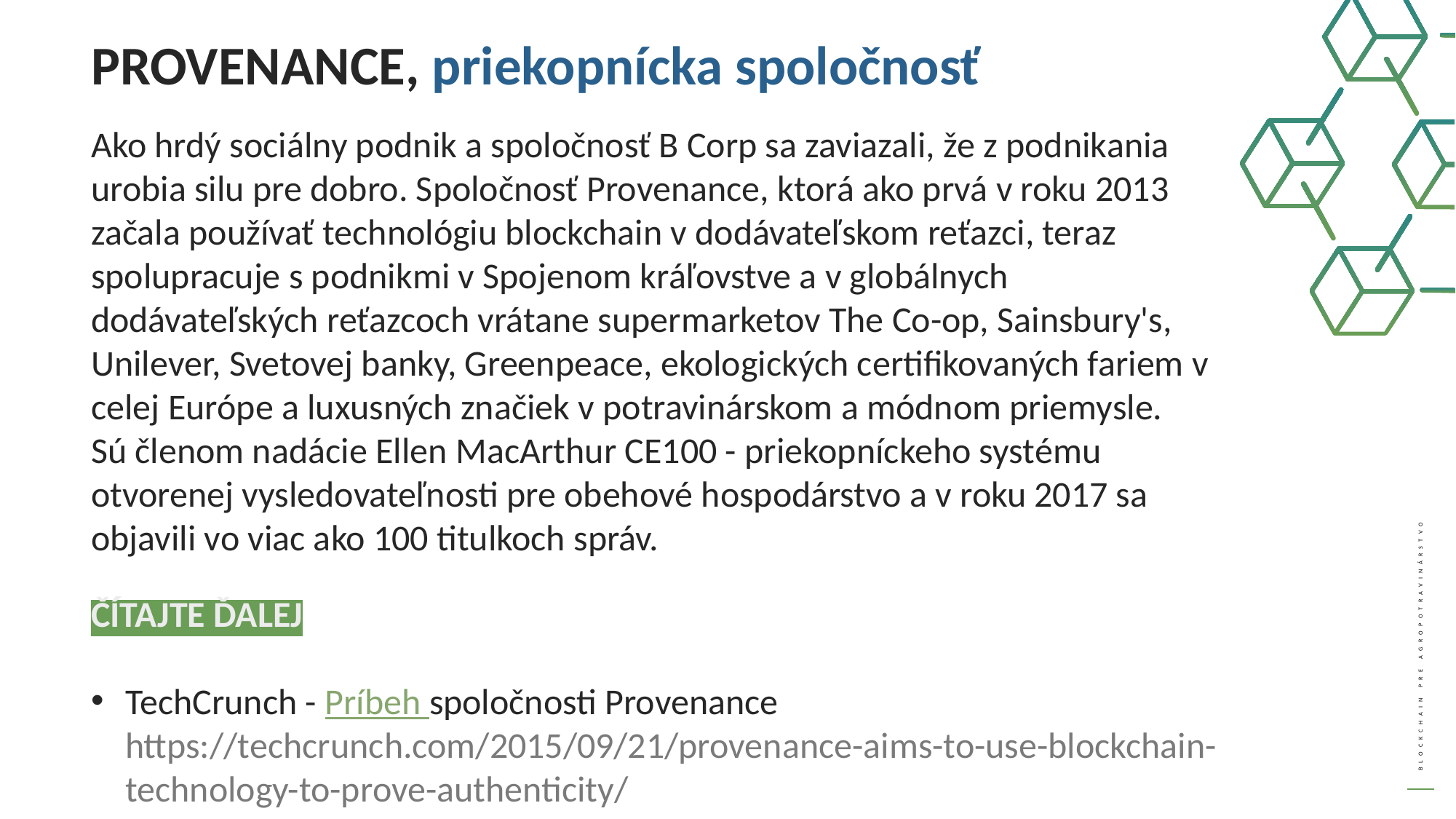

PROVENANCE, priekopnícka spoločnosť
Ako hrdý sociálny podnik a spoločnosť B Corp sa zaviazali, že z podnikania urobia silu pre dobro. Spoločnosť Provenance, ktorá ako prvá v roku 2013 začala používať technológiu blockchain v dodávateľskom reťazci, teraz spolupracuje s podnikmi v Spojenom kráľovstve a v globálnych dodávateľských reťazcoch vrátane supermarketov The Co-op, Sainsbury's, Unilever, Svetovej banky, Greenpeace, ekologických certifikovaných fariem v celej Európe a luxusných značiek v potravinárskom a módnom priemysle.
Sú členom nadácie Ellen MacArthur CE100 - priekopníckeho systému otvorenej vysledovateľnosti pre obehové hospodárstvo a v roku 2017 sa objavili vo viac ako 100 titulkoch správ.

ČÍTAJTE ĎALEJ

TechCrunch - Príbeh spoločnosti Provenance https://techcrunch.com/2015/09/21/provenance-aims-to-use-blockchain-technology-to-prove-authenticity/